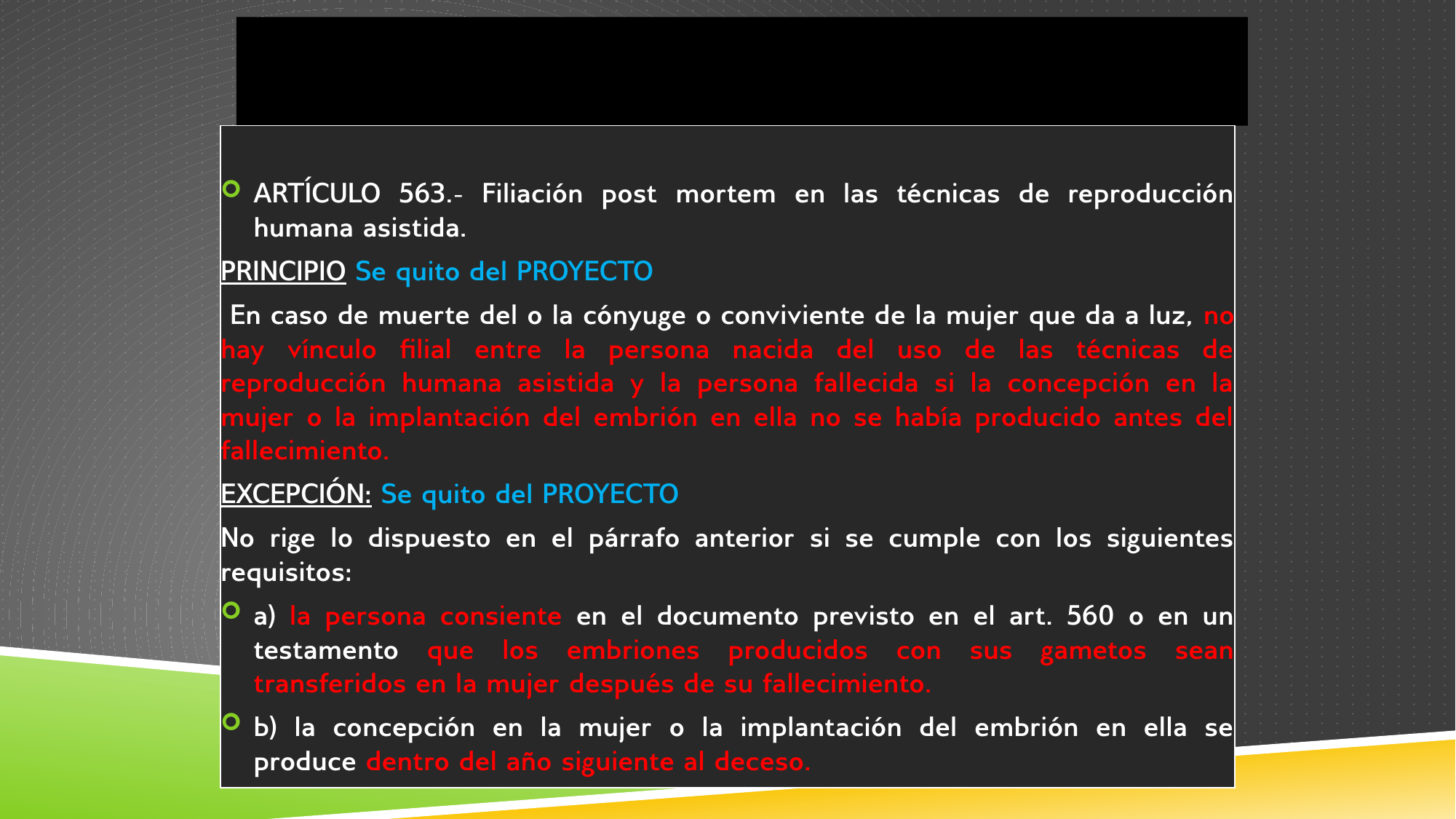

# 1) Filiación post mortem

ARTÍCULO 563.- Filiación post mortem en las técnicas de reproducción humana asistida.
PRINCIPIO Se quito del PROYECTO
 En caso de muerte del o la cónyuge o conviviente de la mujer que da a luz, no hay vínculo filial entre la persona nacida del uso de las técnicas de reproducción humana asistida y la persona fallecida si la concepción en la mujer o la implantación del embrión en ella no se había producido antes del fallecimiento.
EXCEPCIÓN: Se quito del PROYECTO
No rige lo dispuesto en el párrafo anterior si se cumple con los siguientes requisitos:
a) la persona consiente en el documento previsto en el art. 560 o en un testamento que los embriones producidos con sus gametos sean transferidos en la mujer después de su fallecimiento.
b) la concepción en la mujer o la implantación del embrión en ella se produce dentro del año siguiente al deceso.